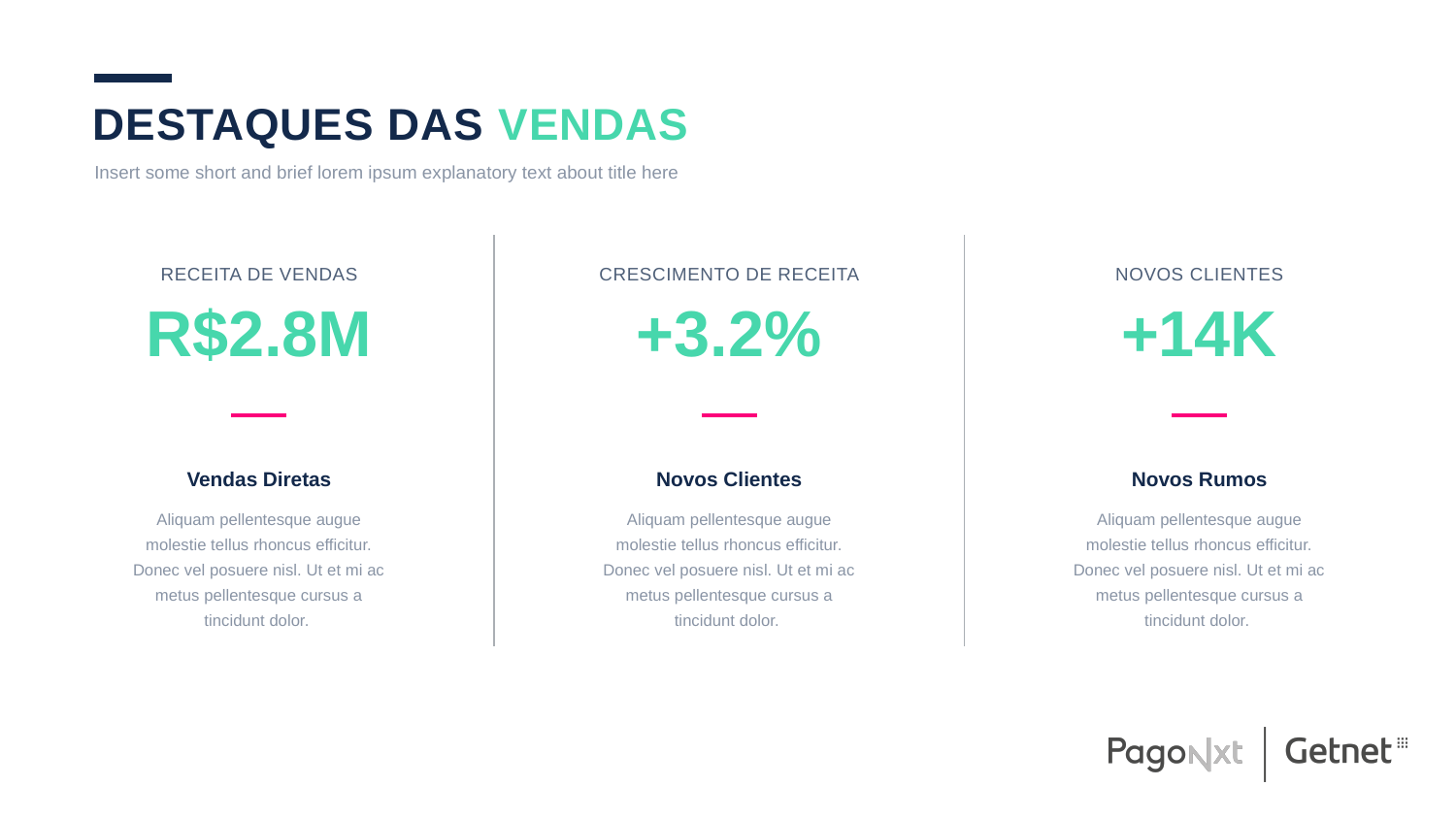

destaques das vendas
Insert some short and brief lorem ipsum explanatory text about title here
RECEITA DE VENDAS
CRESCIMENTO DE RECEITA
NOVOS CLIENTES
r$2.8m
+3.2%
+14K
Vendas Diretas
Novos Clientes
Novos Rumos
Aliquam pellentesque augue molestie tellus rhoncus efficitur. Donec vel posuere nisl. Ut et mi ac metus pellentesque cursus a tincidunt dolor.
Aliquam pellentesque augue molestie tellus rhoncus efficitur. Donec vel posuere nisl. Ut et mi ac metus pellentesque cursus a tincidunt dolor.
Aliquam pellentesque augue molestie tellus rhoncus efficitur. Donec vel posuere nisl. Ut et mi ac metus pellentesque cursus a tincidunt dolor.